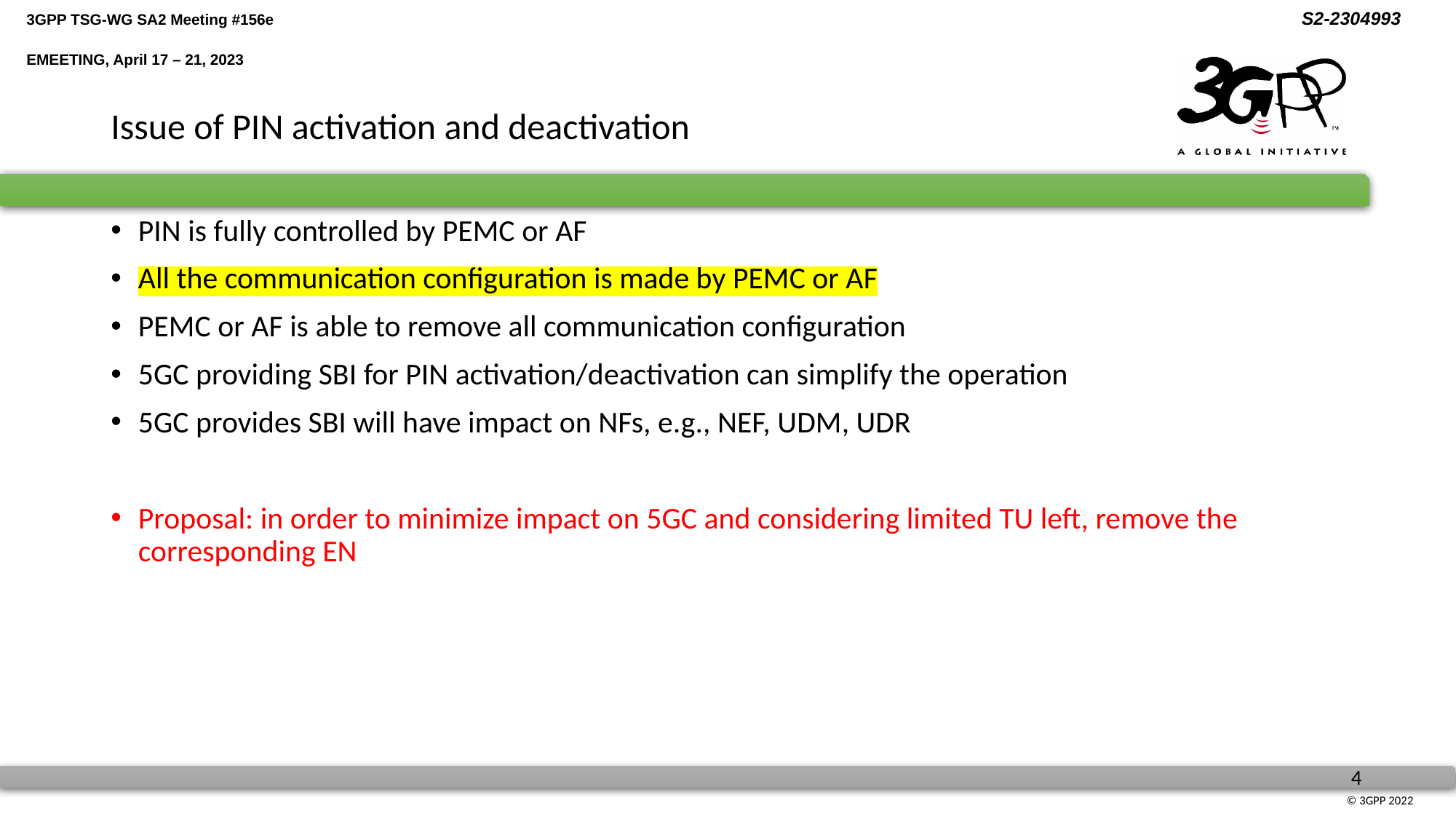

# Issue of PIN activation and deactivation
PIN is fully controlled by PEMC or AF
All the communication configuration is made by PEMC or AF
PEMC or AF is able to remove all communication configuration
5GC providing SBI for PIN activation/deactivation can simplify the operation
5GC provides SBI will have impact on NFs, e.g., NEF, UDM, UDR

Proposal: in order to minimize impact on 5GC and considering limited TU left, remove the corresponding EN